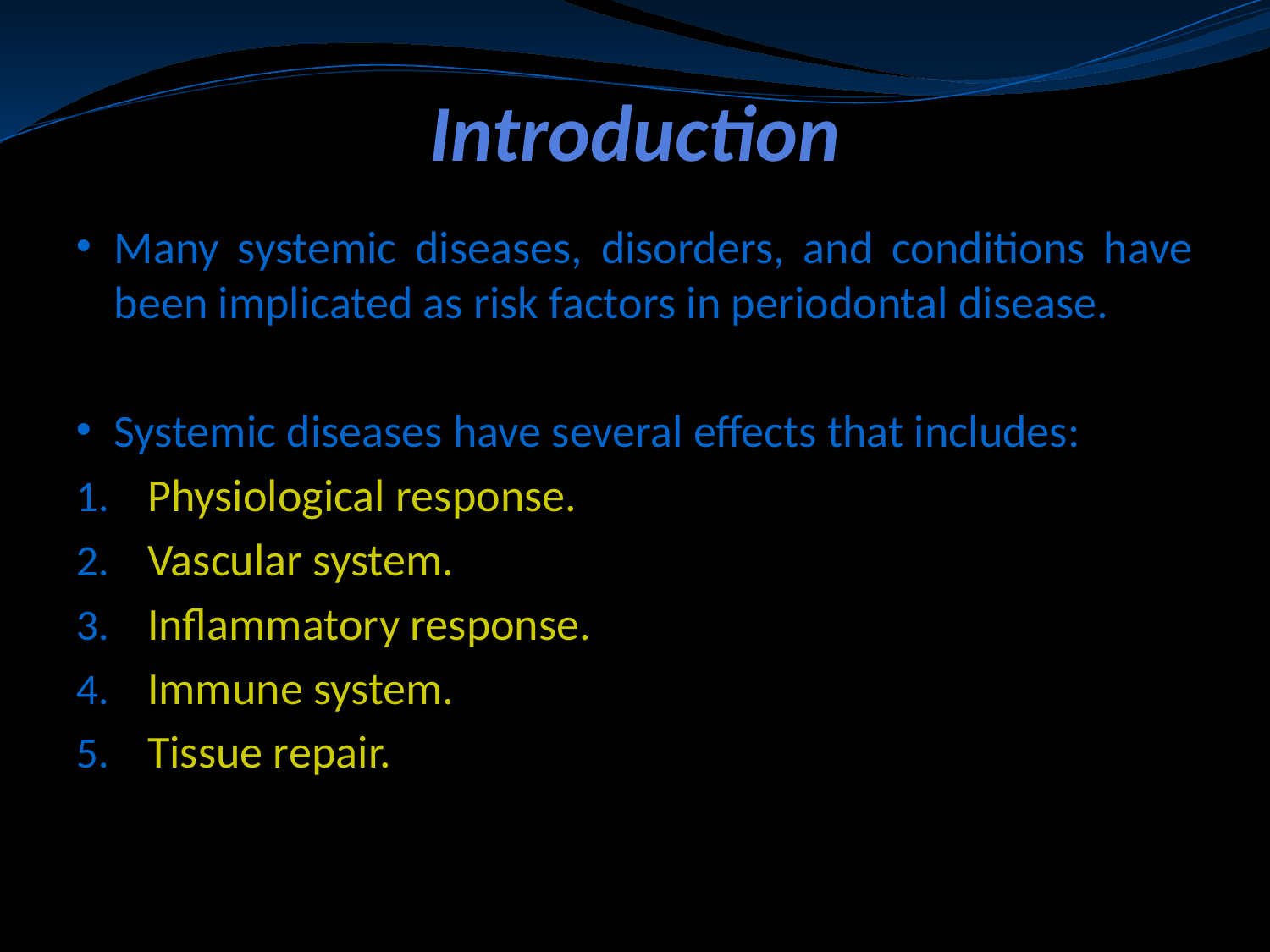

# Introduction
Many systemic diseases, disorders, and conditions have been implicated as risk factors in periodontal disease.

Systemic diseases have several effects that includes:
Physiological response.
Vascular system.
Inflammatory response.
Immune system.
Tissue repair.